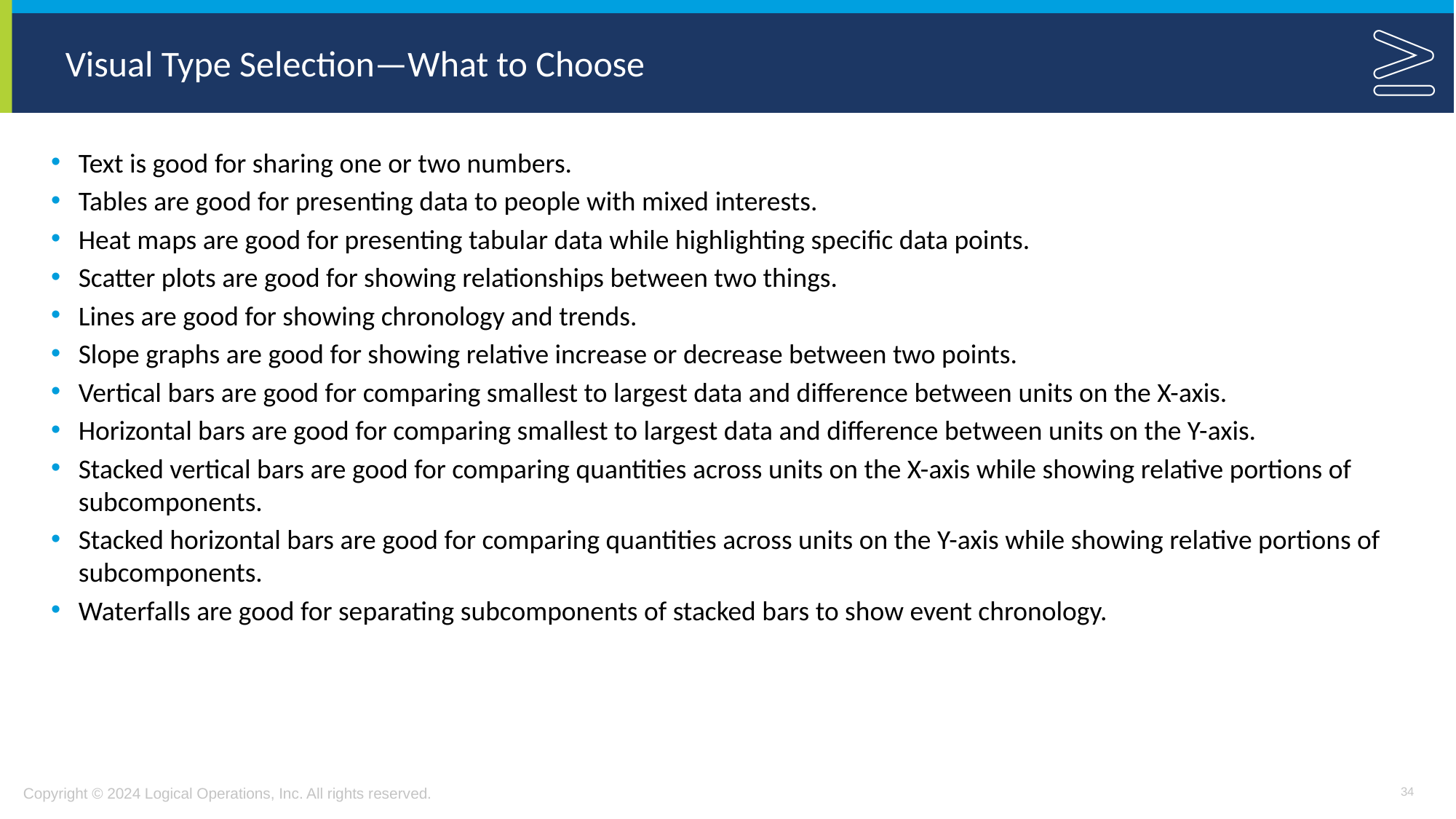

# Visual Type Selection—What to Choose
Text is good for sharing one or two numbers.
Tables are good for presenting data to people with mixed interests.
Heat maps are good for presenting tabular data while highlighting specific data points.
Scatter plots are good for showing relationships between two things.
Lines are good for showing chronology and trends.
Slope graphs are good for showing relative increase or decrease between two points.
Vertical bars are good for comparing smallest to largest data and difference between units on the X-axis.
Horizontal bars are good for comparing smallest to largest data and difference between units on the Y-axis.
Stacked vertical bars are good for comparing quantities across units on the X-axis while showing relative portions of subcomponents.
Stacked horizontal bars are good for comparing quantities across units on the Y-axis while showing relative portions of subcomponents.
Waterfalls are good for separating subcomponents of stacked bars to show event chronology.
34